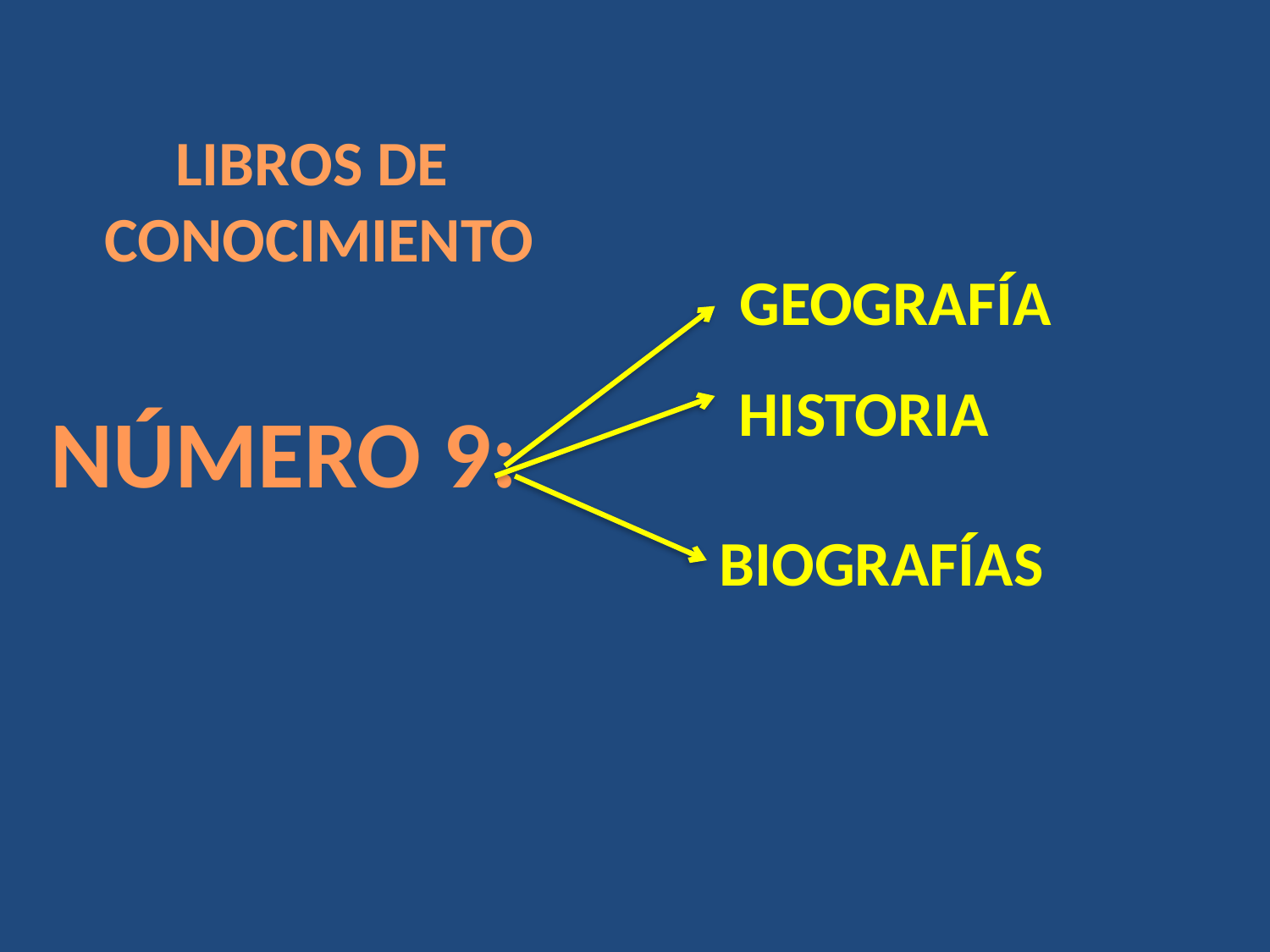

LIBROS DE
 CONOCIMIENTO
geografía
historia
NÚMERO 9:
biografías